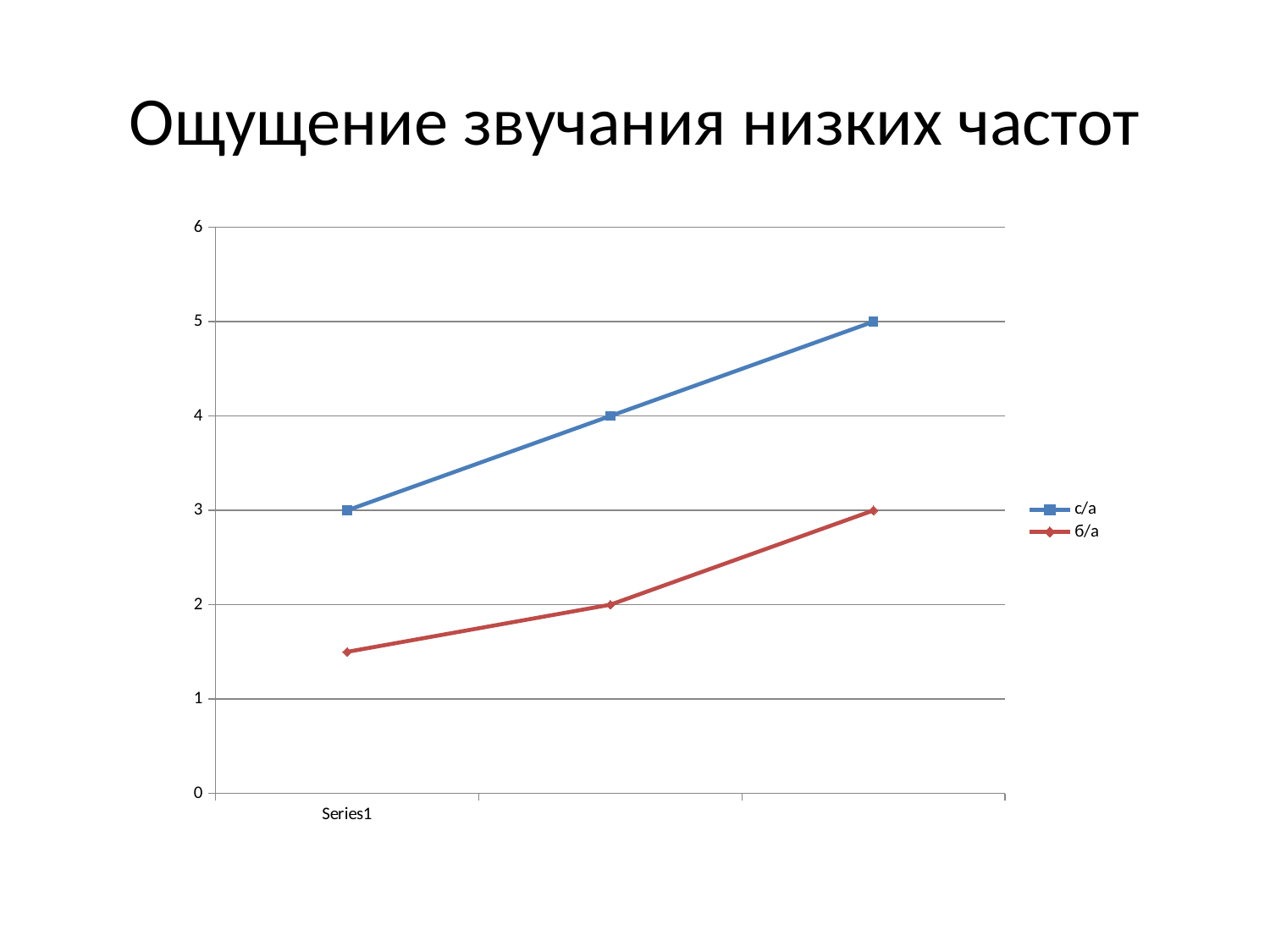

# Ощущение звучания низких частот

### Chart

| Category | с/а | б/а |
|---|---|---|
|  | 3.0 | 1.5 |
|  | 4.0 | 2.0 |
|  | 5.0 | 3.0 |